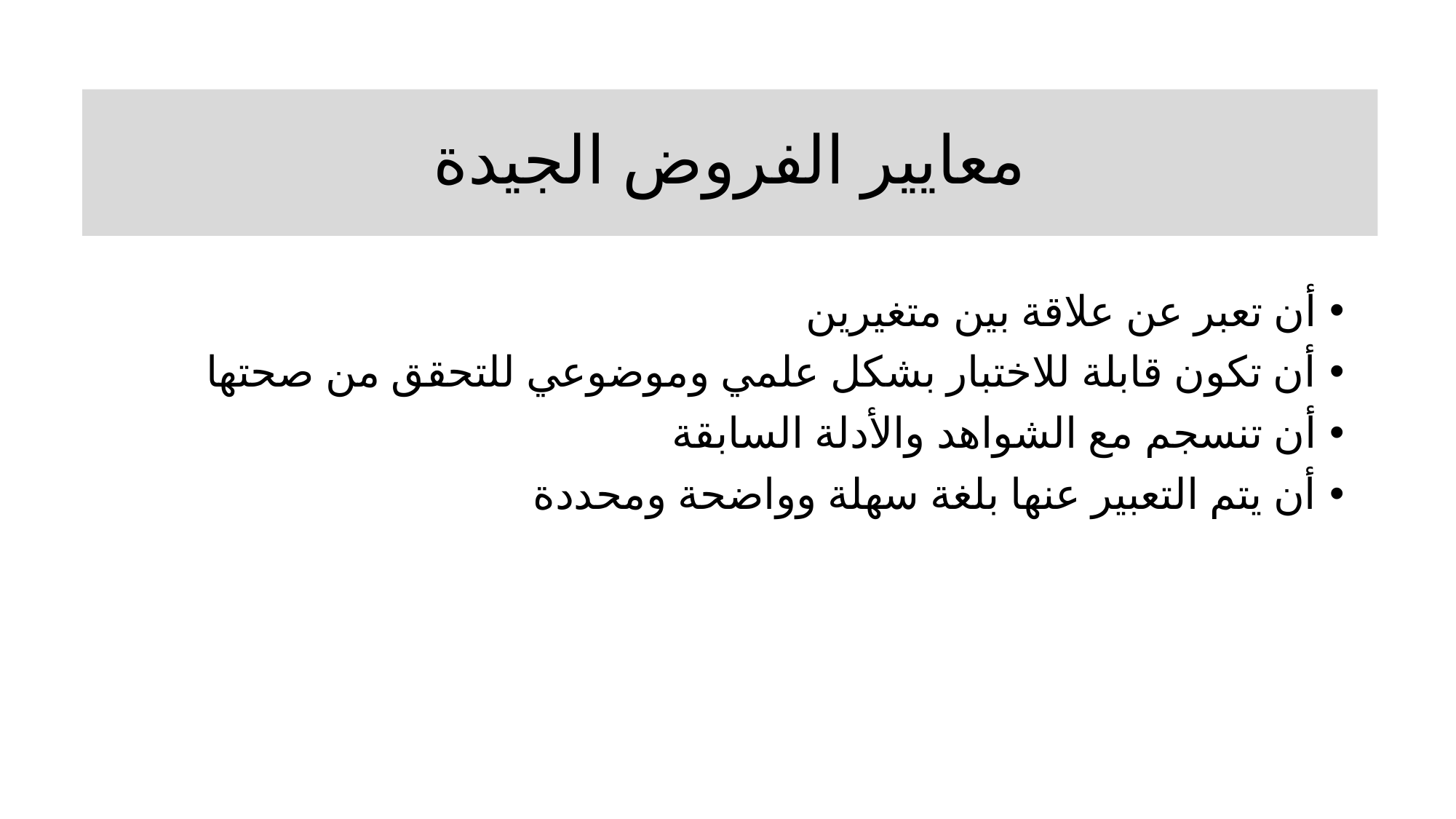

# معايير الفروض الجيدة

أن تعبر عن علاقة بين متغيرين
أن تكون قابلة للاختبار بشكل علمي وموضوعي للتحقق من صحتها
أن تنسجم مع الشواهد والأدلة السابقة
أن يتم التعبير عنها بلغة سهلة وواضحة ومحددة